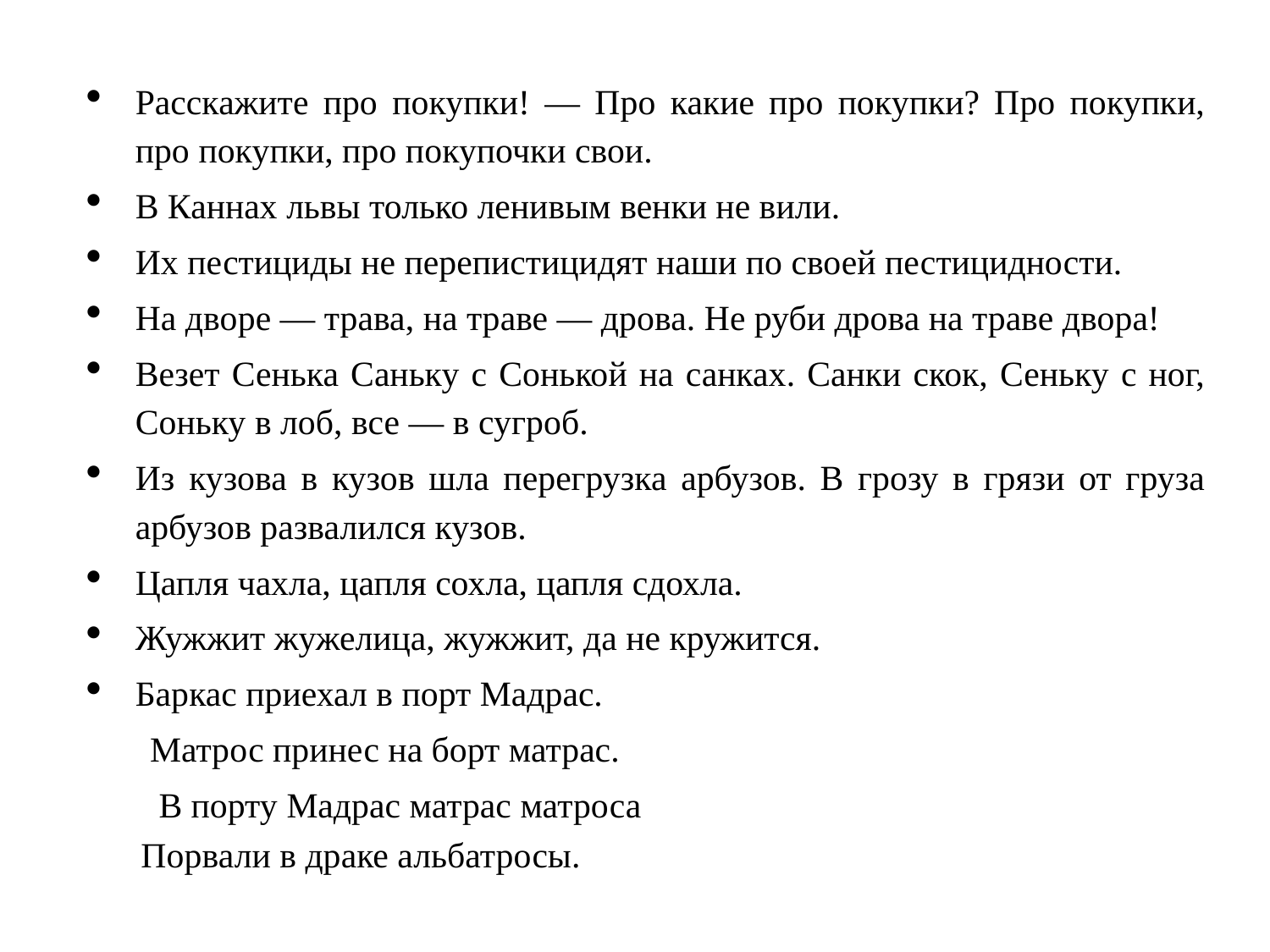

Расскажите про покупки! — Про какие про покупки? Про покупки, про покупки, про покупочки свои.
В Каннах львы только ленивым венки не вили.
Их пестициды не перепистицидят наши по своей пестицидности.
На дворе — трава, на траве — дрова. Не руби дрова на траве двора!
Везет Сенька Саньку с Сонькой на санках. Санки скок, Сеньку с ног, Соньку в лоб, все — в сугроб.
Из кузова в кузов шла перегрузка арбузов. В грозу в грязи от груза арбузов развалился кузов.
Цапля чахла, цапля сохла, цапля сдохла.
Жужжит жужелица, жужжит, да не кружится.
Баркас приехал в порт Мадрас.
       Матрос принес на борт матрас.
        В порту Мадрас матрас матроса
      Порвали в драке альбатросы.